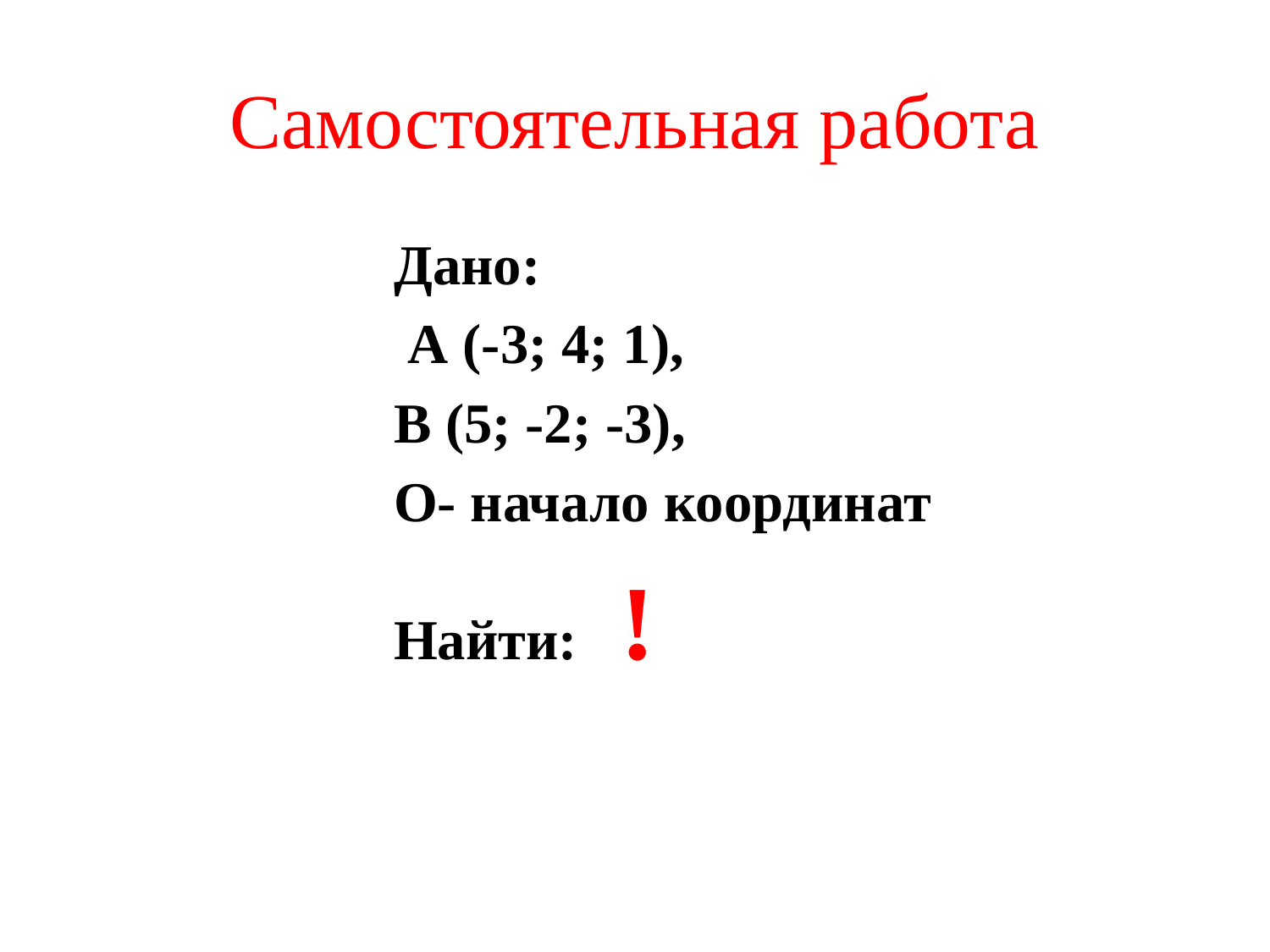

# Самостоятельная работа
Дано:
 А (-3; 4; 1),
В (5; -2; -3),
О- начало координат
Найти:   !